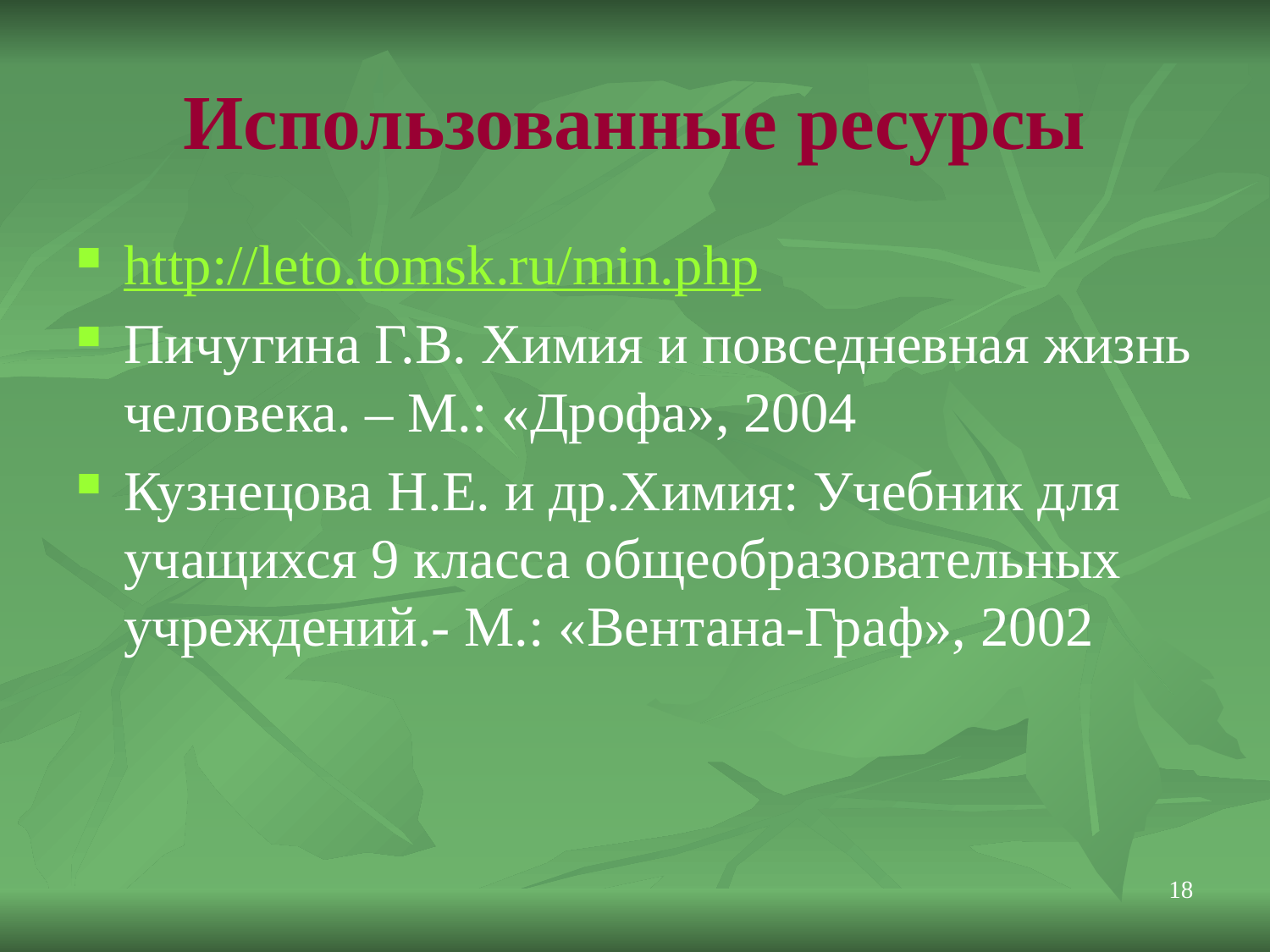

# Использованные ресурсы
http://leto.tomsk.ru/min.php
Пичугина Г.В. Химия и повседневная жизнь человека. – М.: «Дрофа», 2004
Кузнецова Н.Е. и др.Химия: Учебник для учащихся 9 класса общеобразовательных учреждений.- М.: «Вентана-Граф», 2002
18